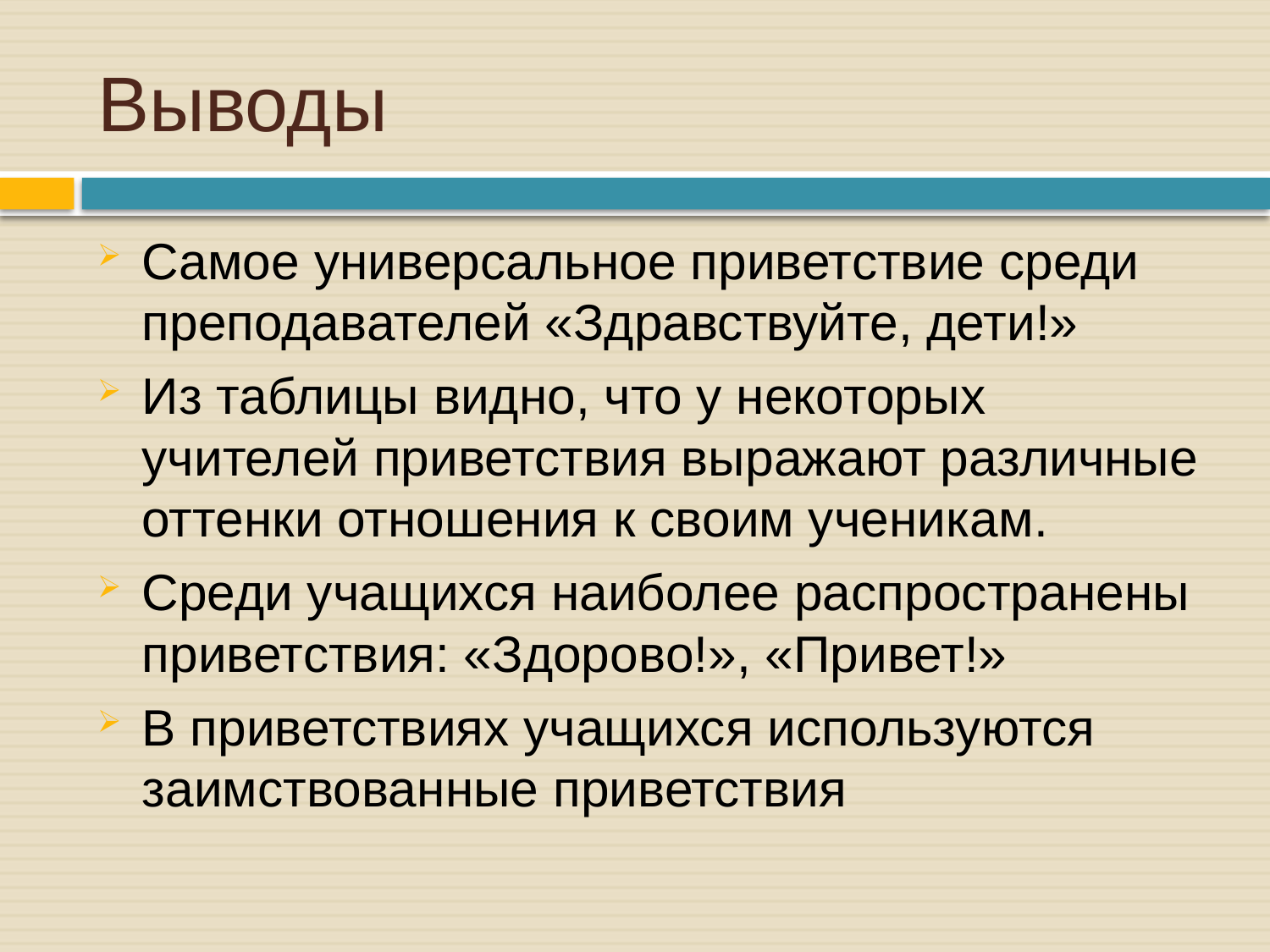

# Выводы
Самое универсальное приветствие среди преподавателей «Здравствуйте, дети!»
Из таблицы видно, что у некоторых учителей приветствия выражают различные оттенки отношения к своим ученикам.
Среди учащихся наиболее распространены приветствия: «Здорово!», «Привет!»
В приветствиях учащихся используются заимствованные приветствия